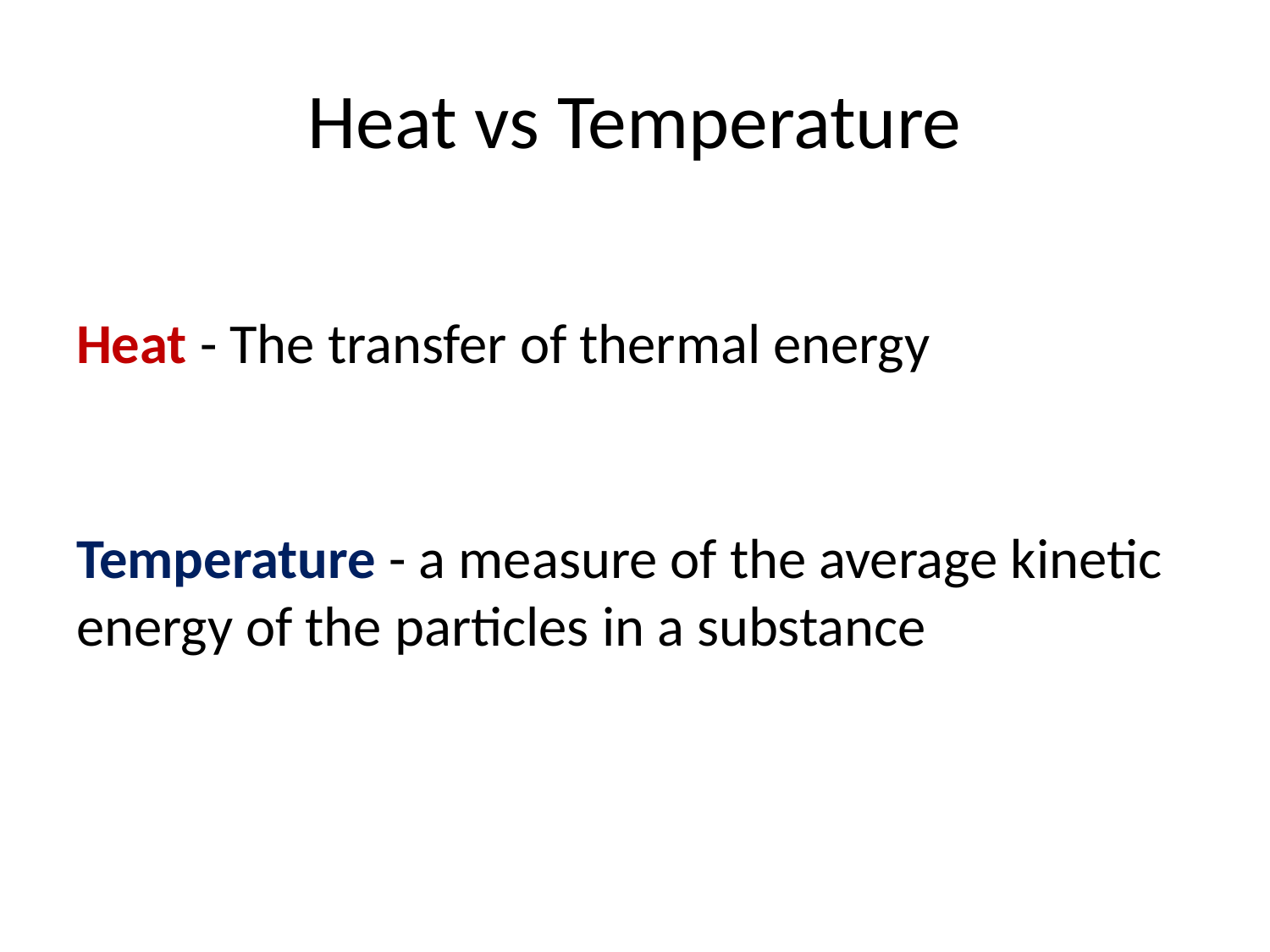

# Heat vs Temperature

Heat - The transfer of thermal energy
Temperature - a measure of the average kinetic energy of the particles in a substance